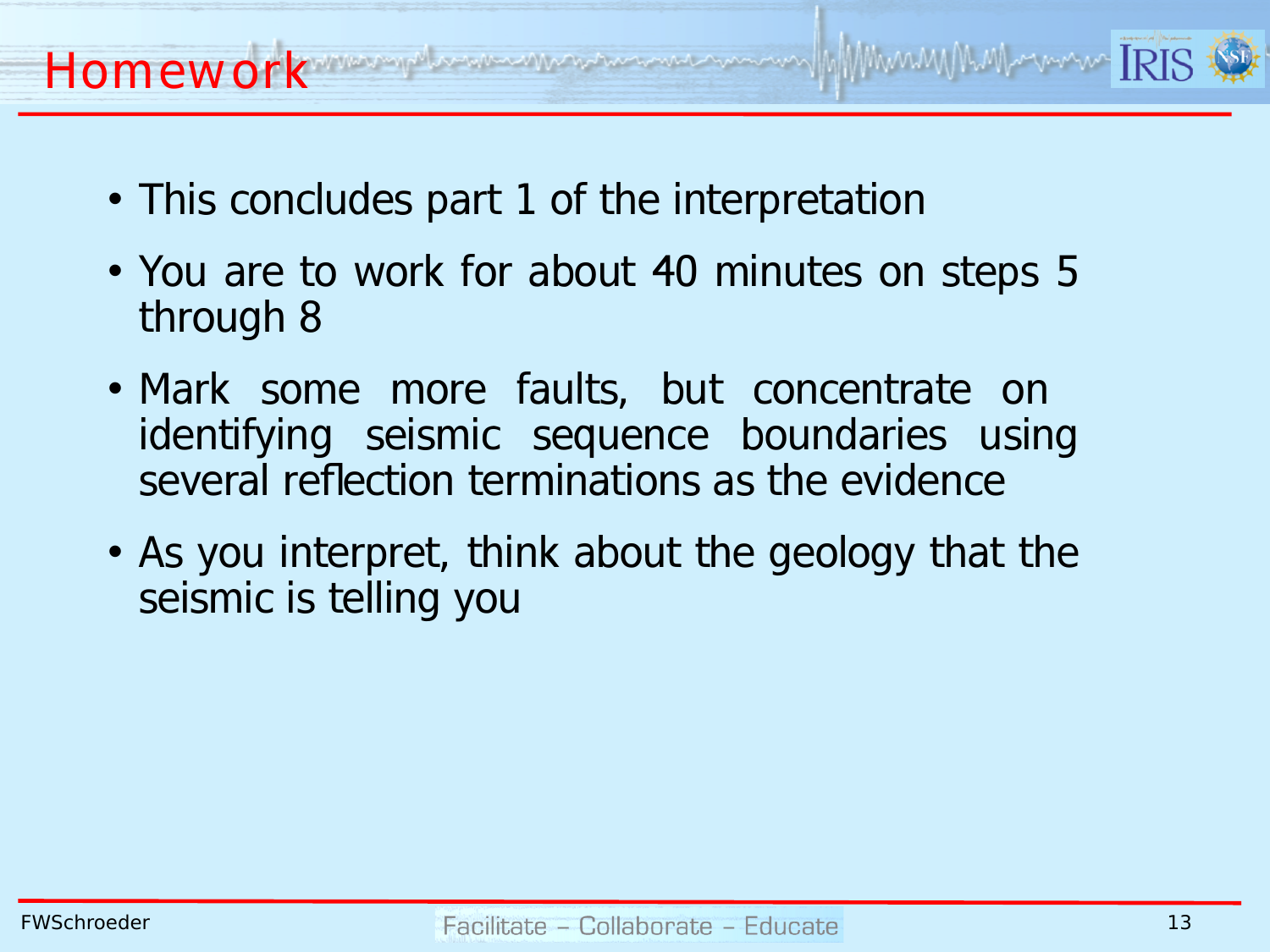

# Homework
This concludes part 1 of the interpretation
You are to work for about 40 minutes on steps 5 through 8
Mark some more faults, but concentrate on  identifying seismic sequence boundaries using several reflection terminations as the evidence
As you interpret, think about the geology that the seismic is telling you